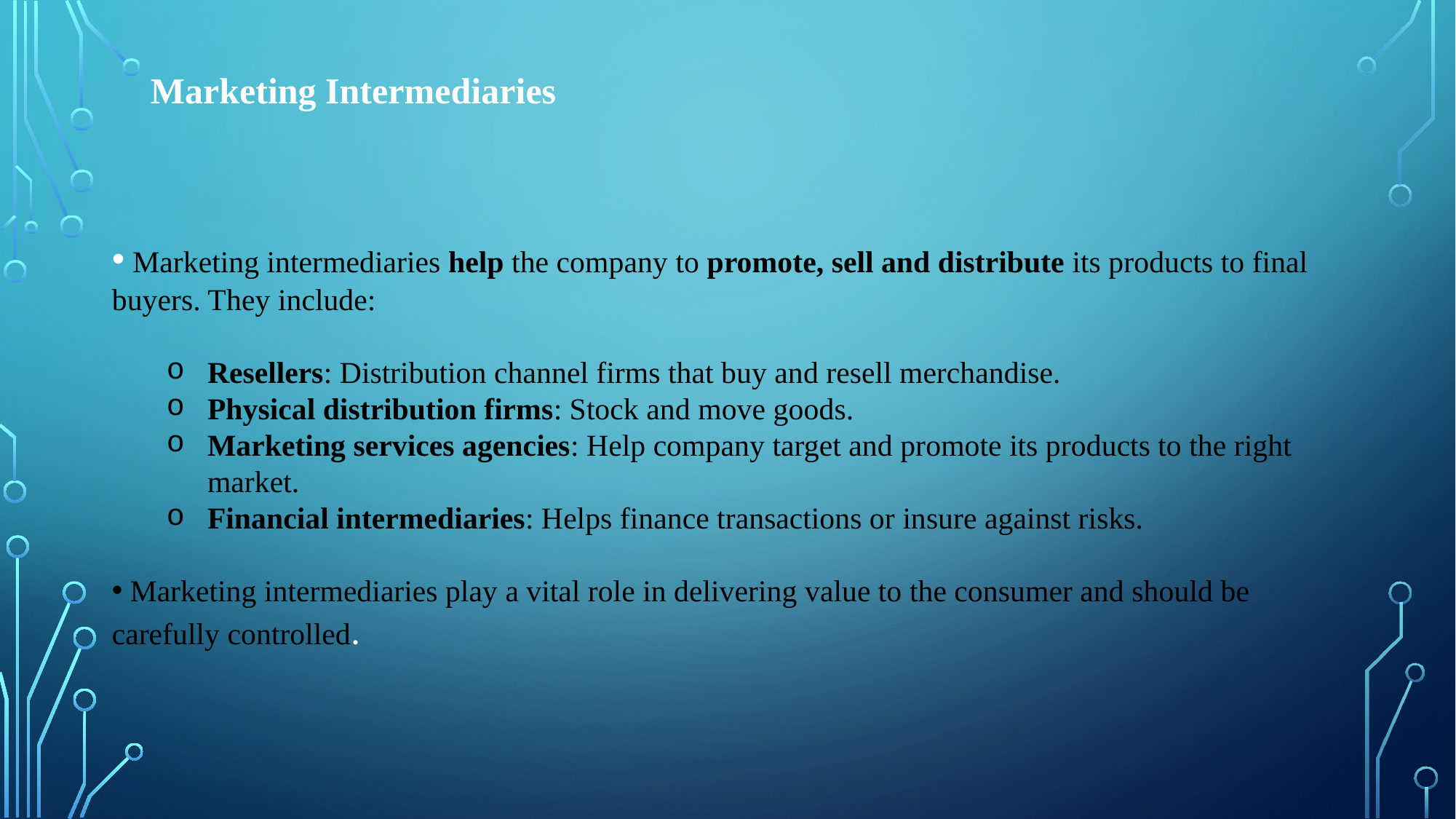

Marketing Intermediaries

 Marketing intermediaries help the company to promote, sell and distribute its products to final buyers. They include:

Resellers: Distribution channel firms that buy and resell merchandise.
Physical distribution firms: Stock and move goods.
Marketing services agencies: Help company target and promote its products to the right market.
Financial intermediaries: Helps finance transactions or insure against risks.

 Marketing intermediaries play a vital role in delivering value to the consumer and should be carefully controlled.